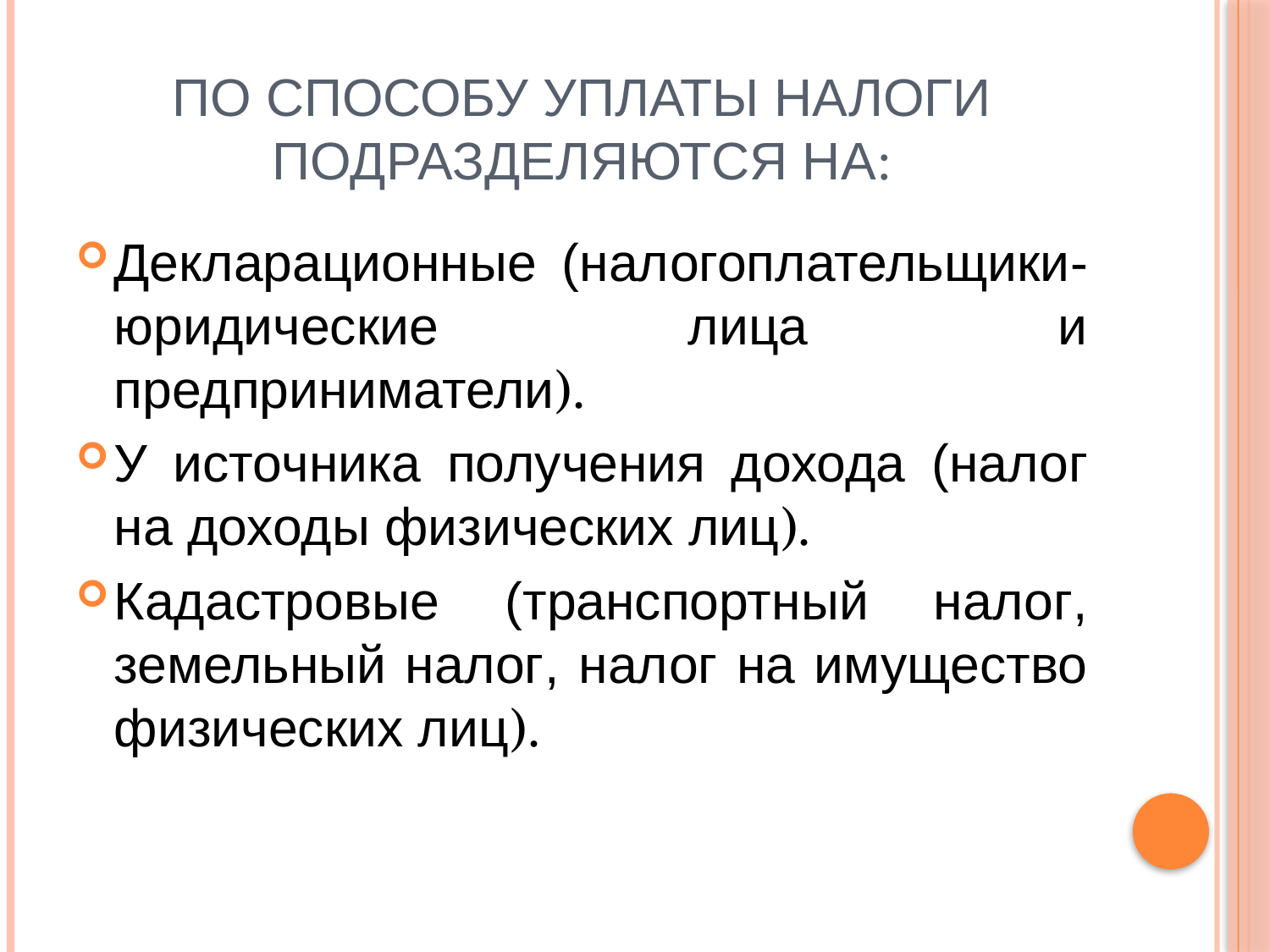

# По способу уплаты налоги подразделяются на:
Декларационные (налогоплательщики-юридические лица и предприниматели).
У источника получения дохода (налог на доходы физических лиц).
Кадастровые (транспортный налог, земельный налог, налог на имущество физических лиц).